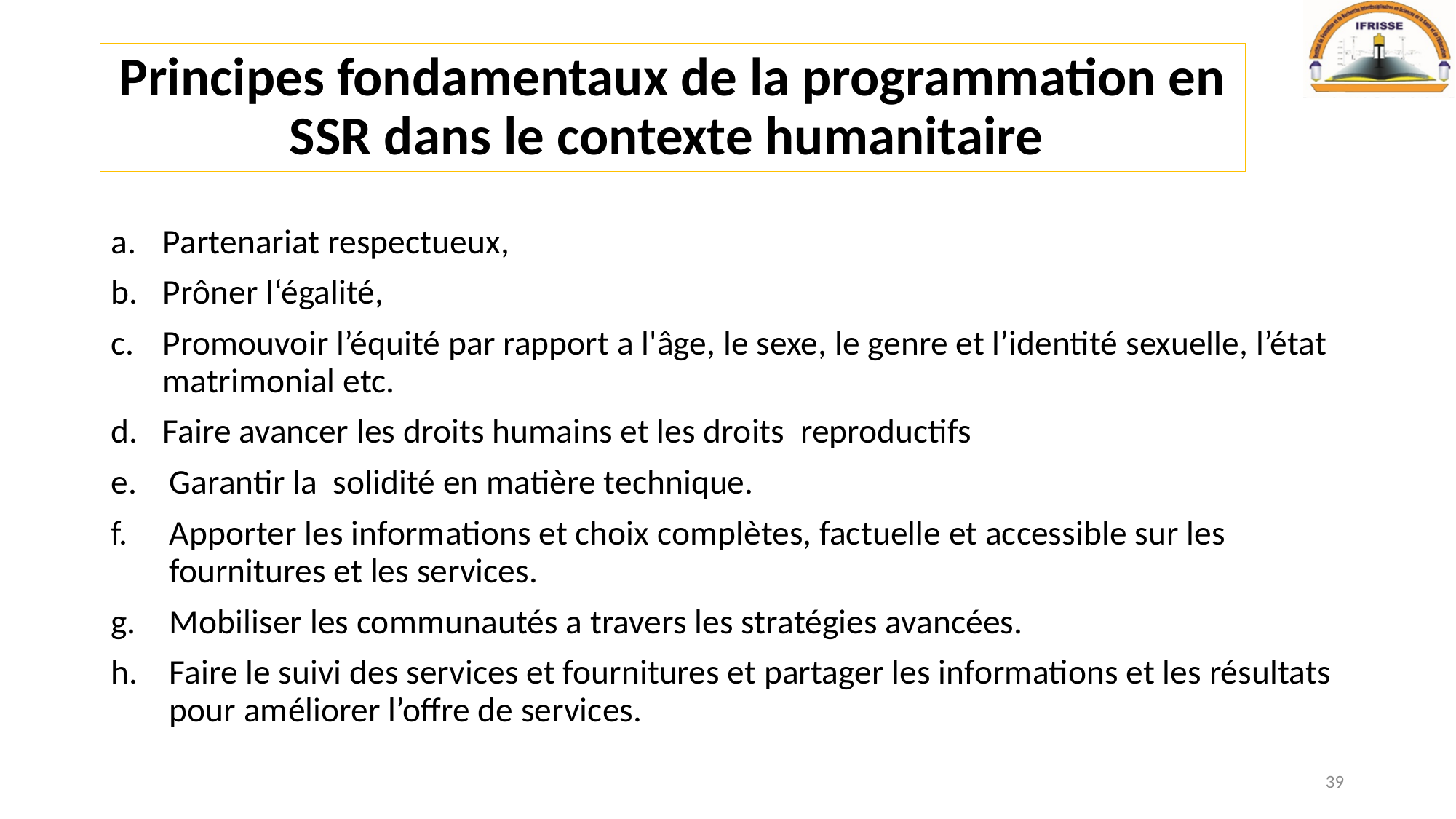

# Principes fondamentaux de la programmation en SSR dans le contexte humanitaire
Partenariat respectueux,
Prôner l‘égalité,
Promouvoir l’équité par rapport a l'âge, le sexe, le genre et l’identité sexuelle, l’état matrimonial etc.
Faire avancer les droits humains et les droits  reproductifs
Garantir la  solidité en matière technique.
Apporter les informations et choix complètes, factuelle et accessible sur les fournitures et les services.
Mobiliser les communautés a travers les stratégies avancées.
Faire le suivi des services et fournitures et partager les informations et les résultats pour améliorer l’offre de services.

39